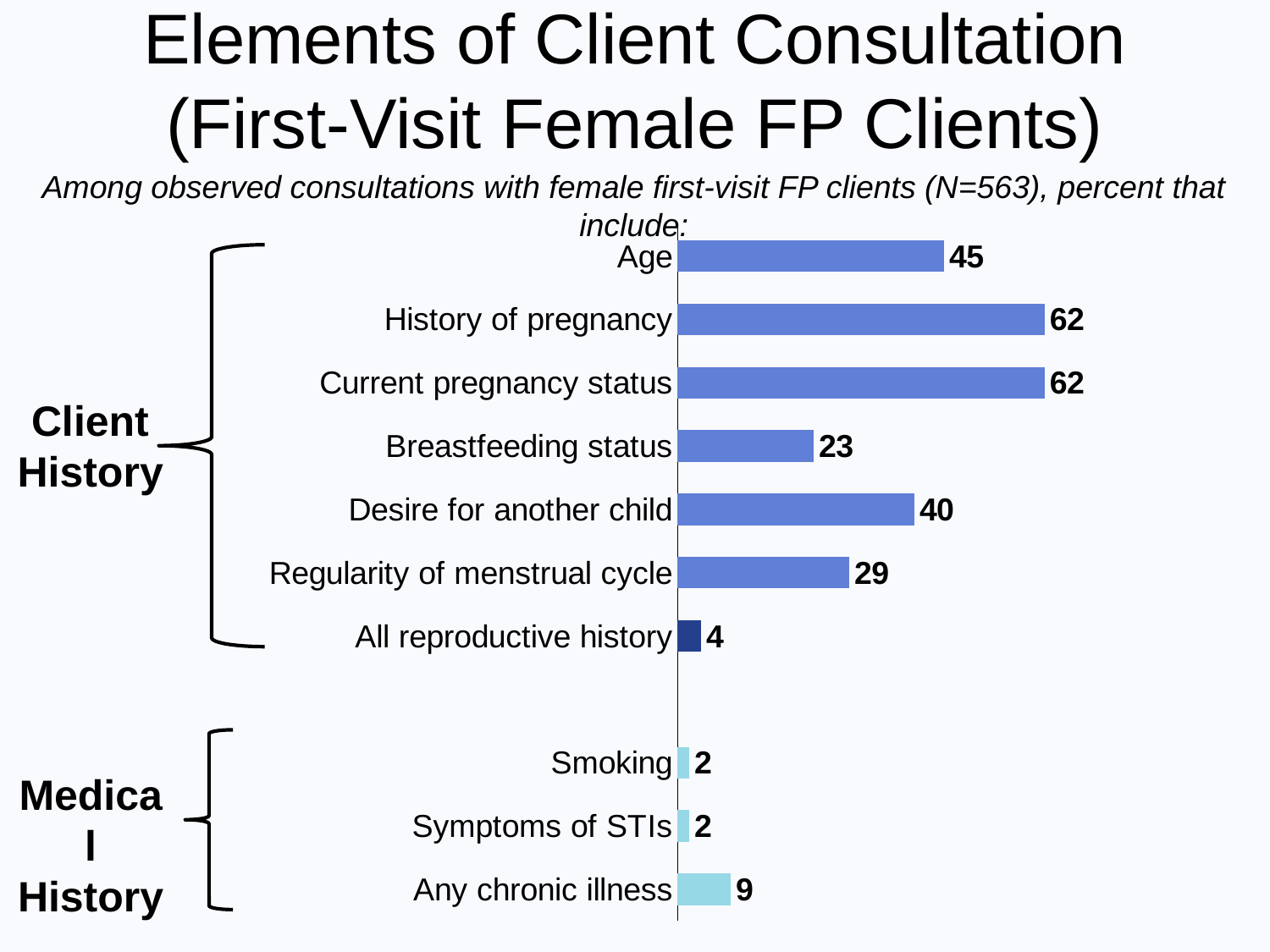

# Elements of Client Consultation (First-Visit Female FP Clients)
Among observed consultations with female first-visit FP clients (N=563), percent that include:

### Chart

| Category | Series 1 |
|---|---|
| Any chronic illness | 9.0 |
| Symptoms of STIs | 2.0 |
| Smoking | 2.0 |
|  | None |
| All reproductive history | 4.0 |
| Regularity of menstrual cycle | 29.0 |
| Desire for another child | 40.0 |
| Breastfeeding status | 23.0 |
| Current pregnancy status | 62.0 |
| History of pregnancy | 62.0 |
| Age | 45.0 |
Client History

Medical History